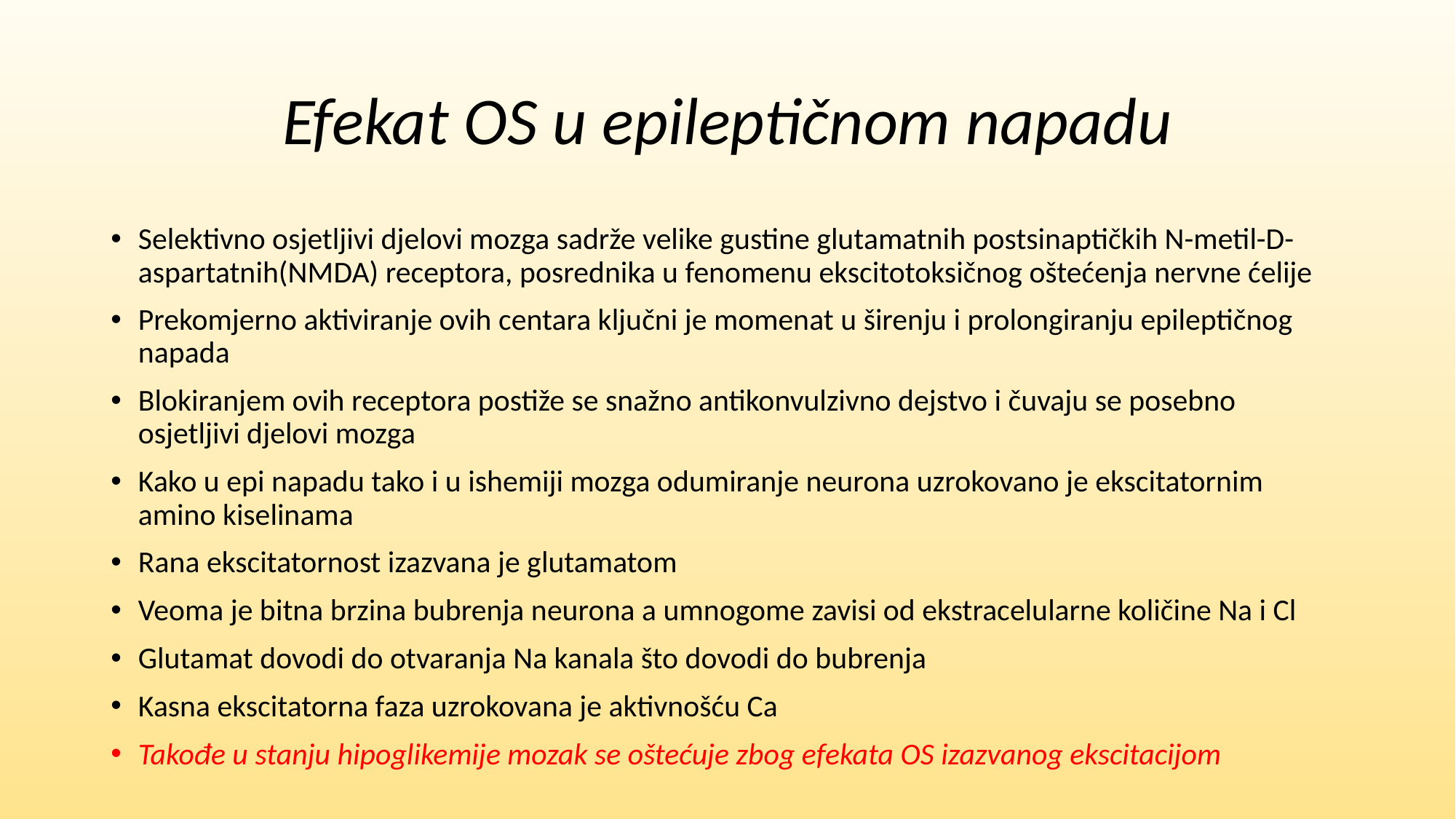

# Efekat OS u epileptičnom napadu
Selektivno osjetljivi djelovi mozga sadrže velike gustine glutamatnih postsinaptičkih N-metil-D-aspartatnih(NMDA) receptora, posrednika u fenomenu ekscitotoksičnog oštećenja nervne ćelije
Prekomjerno aktiviranje ovih centara ključni je momenat u širenju i prolongiranju epileptičnog napada
Blokiranjem ovih receptora postiže se snažno antikonvulzivno dejstvo i čuvaju se posebno osjetljivi djelovi mozga
Kako u epi napadu tako i u ishemiji mozga odumiranje neurona uzrokovano je ekscitatornim amino kiselinama
Rana ekscitatornost izazvana je glutamatom
Veoma je bitna brzina bubrenja neurona a umnogome zavisi od ekstracelularne količine Na i Cl
Glutamat dovodi do otvaranja Na kanala što dovodi do bubrenja
Kasna ekscitatorna faza uzrokovana je aktivnošću Ca
Takođe u stanju hipoglikemije mozak se oštećuje zbog efekata OS izazvanog ekscitacijom